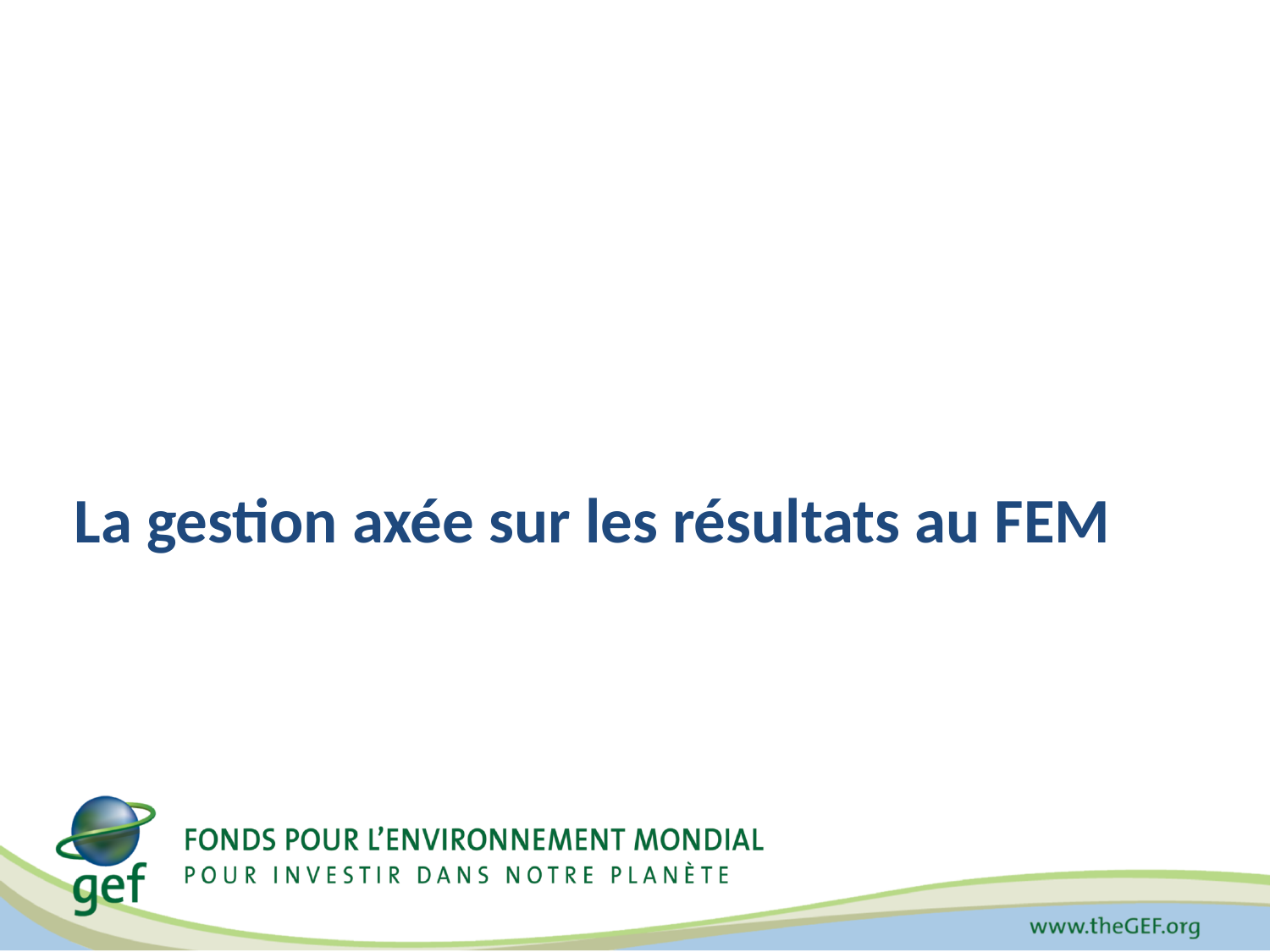

# La gestion axée sur les résultats au FEM